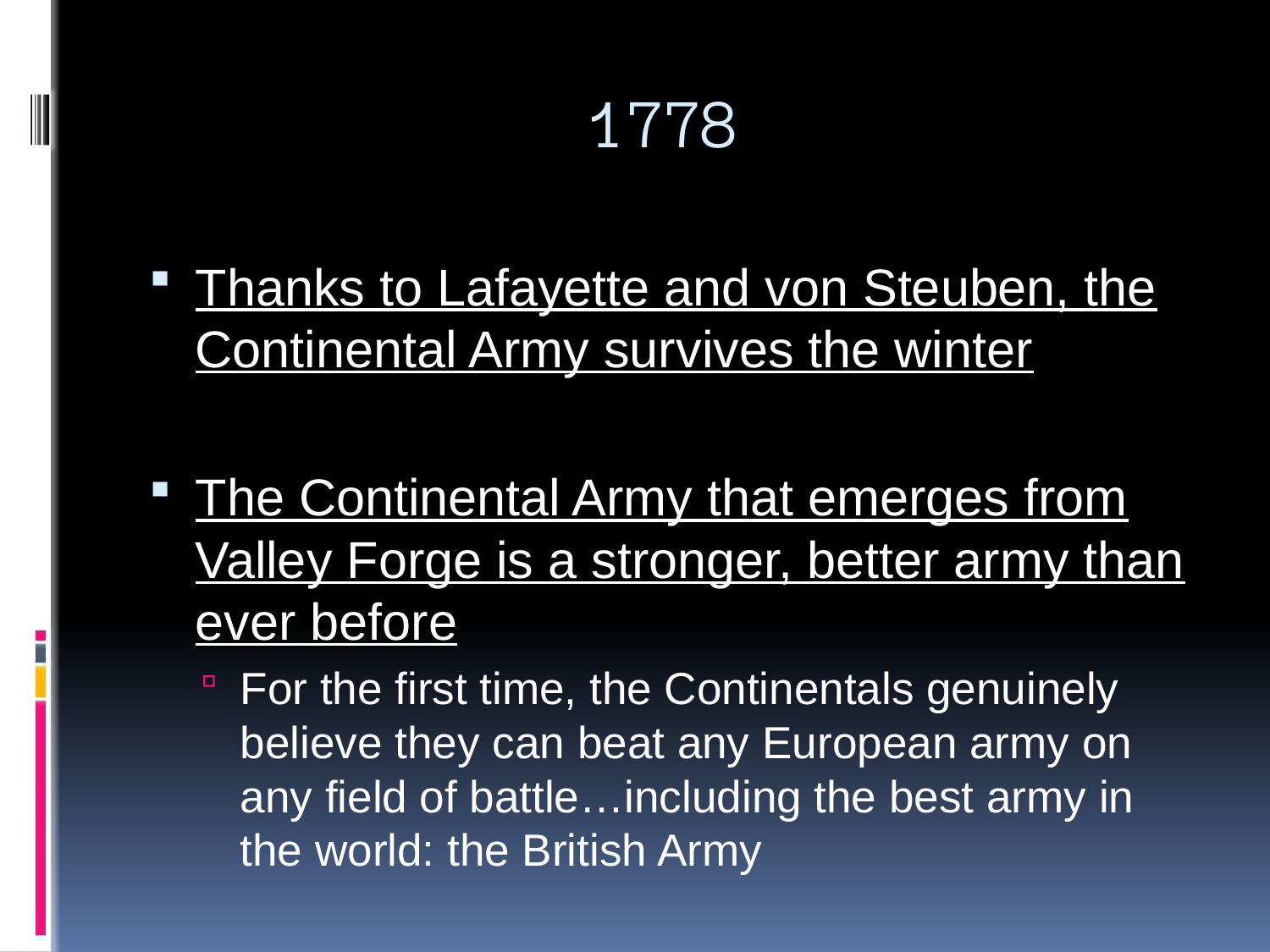

# 1778
Thanks to Lafayette and von Steuben, the Continental Army survives the winter

The Continental Army that emerges from Valley Forge is a stronger, better army than ever before
For the first time, the Continentals genuinely believe they can beat any European army on any field of battle…including the best army in the world: the British Army